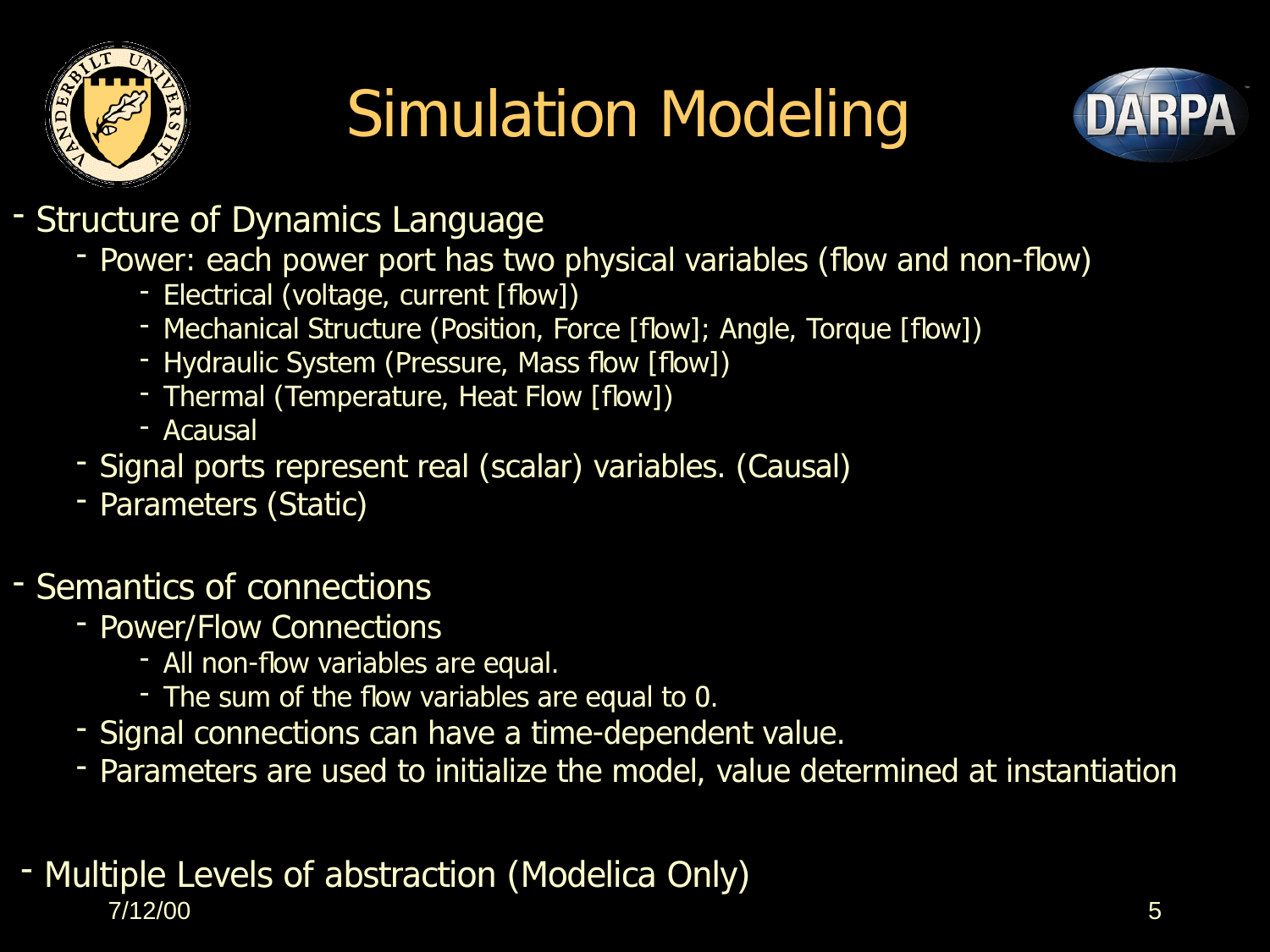

# Simulation Modeling
Structure of Dynamics Language
Power: each power port has two physical variables (flow and non-flow)
Electrical (voltage, current [flow])
Mechanical Structure (Position, Force [flow]; Angle, Torque [flow])
Hydraulic System (Pressure, Mass flow [flow])
Thermal (Temperature, Heat Flow [flow])
Acausal
Signal ports represent real (scalar) variables. (Causal)
Parameters (Static)

Semantics of connections
Power/Flow Connections
All non-flow variables are equal.
The sum of the flow variables are equal to 0.
Signal connections can have a time-dependent value.
Parameters are used to initialize the model, value determined at instantiation

Multiple Levels of abstraction (Modelica Only)

7/12/00
5